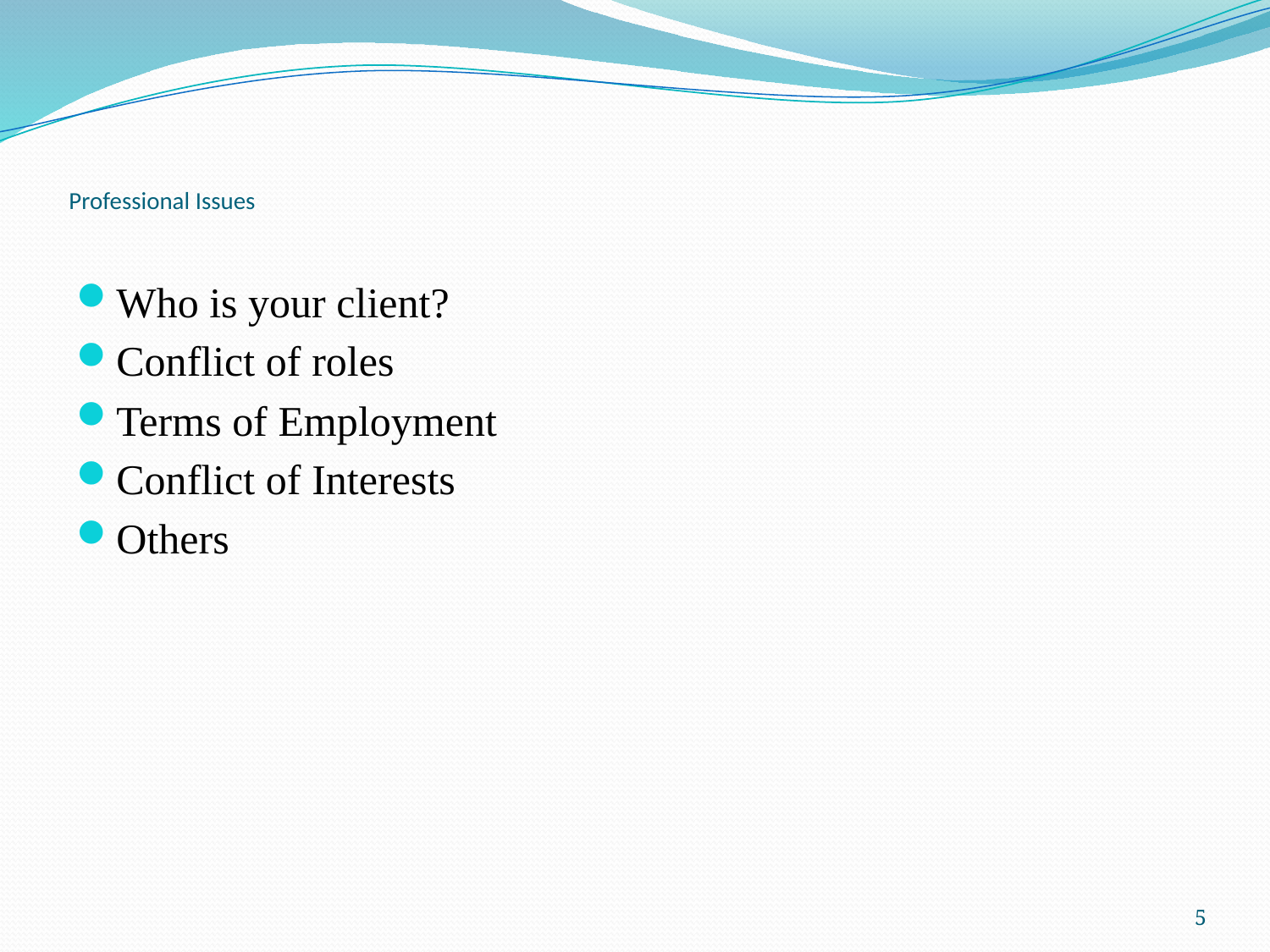

# Professional Issues
Who is your client?
Conflict of roles
Terms of Employment
Conflict of Interests
Others
5